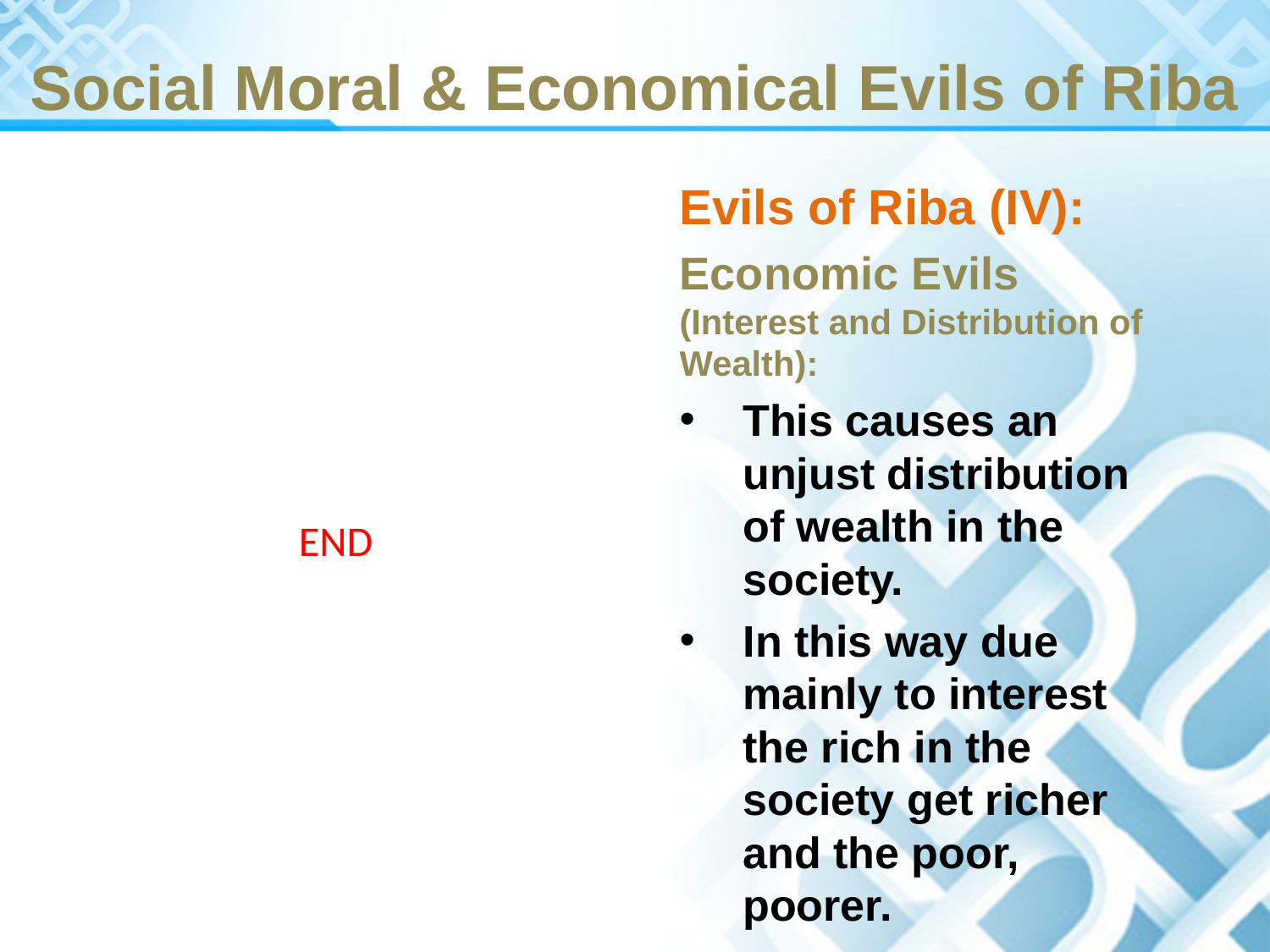

Social Moral & Economical Evils of Riba
Evils of Riba (IV):
Economic Evils (Interest and Distribution of Wealth):
This causes an unjust distribution of wealth in the society.
In this way due mainly to interest the rich in the society get richer and the poor, poorer.
END